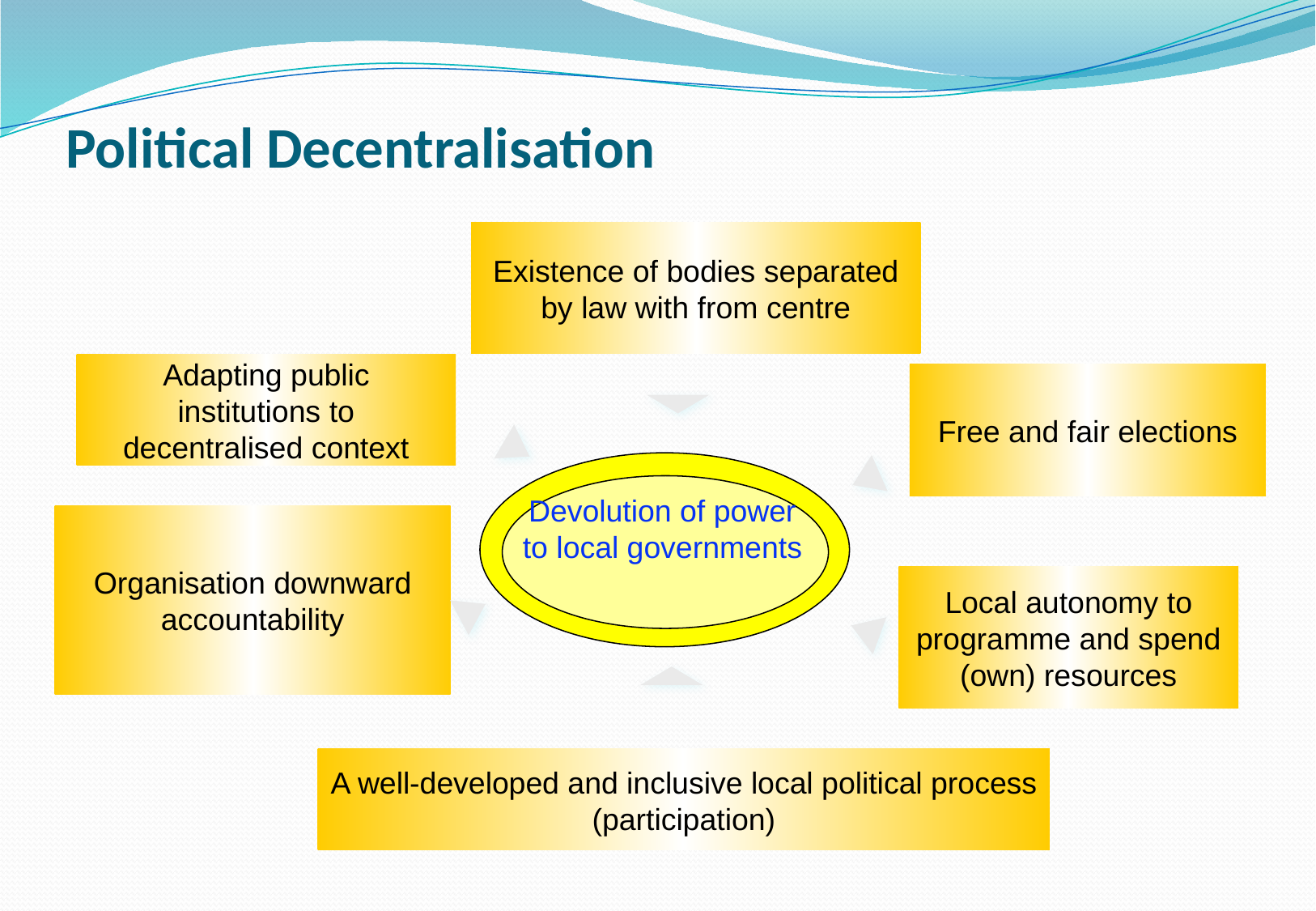

# Political Decentralisation
Existence of bodies separated by law with from centre
Adapting public institutions to decentralised context
Free and fair elections

Devolution of power to local governments
Organisation downward accountability
Local autonomy to programme and spend (own) resources

A well-developed and inclusive local political process (participation)